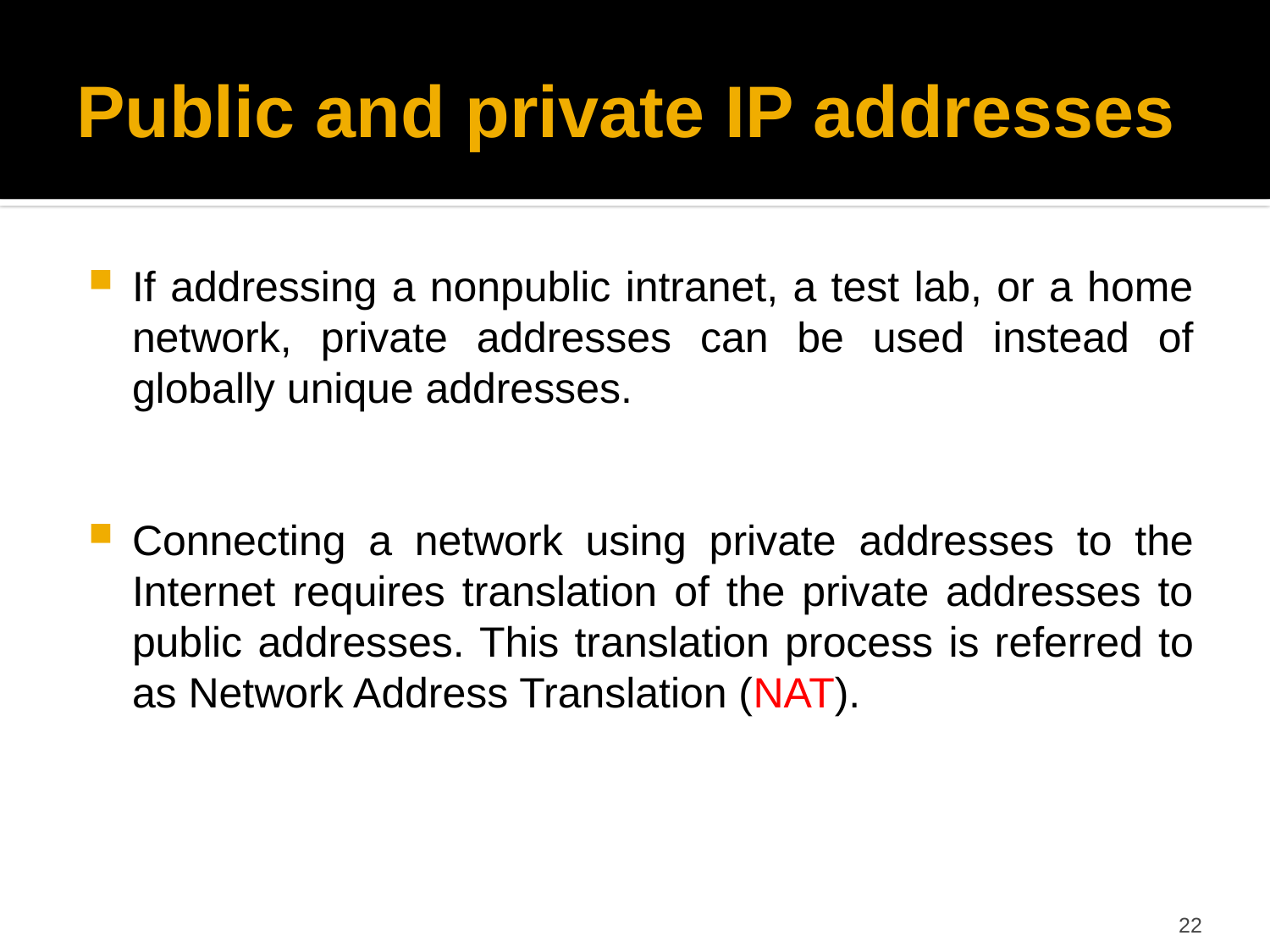

# Public and private IP addresses
If addressing a nonpublic intranet, a test lab, or a home network, private addresses can be used instead of globally unique addresses.

Connecting a network using private addresses to the Internet requires translation of the private addresses to public addresses. This translation process is referred to as Network Address Translation (NAT).

22